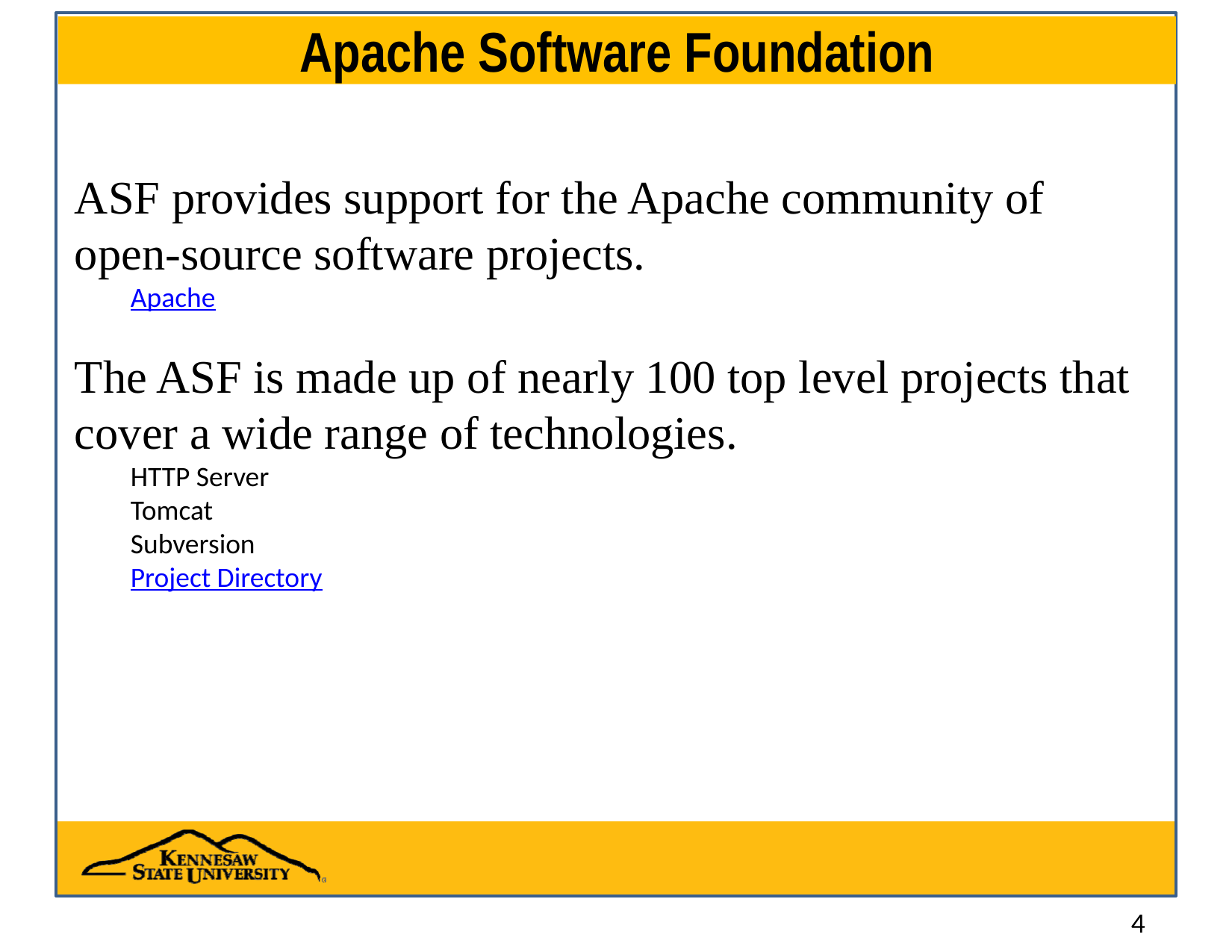

# Apache Software Foundation
ASF provides support for the Apache community of open-source software projects.
Apache

The ASF is made up of nearly 100 top level projects that cover a wide range of technologies.
HTTP Server
Tomcat
Subversion
Project Directory